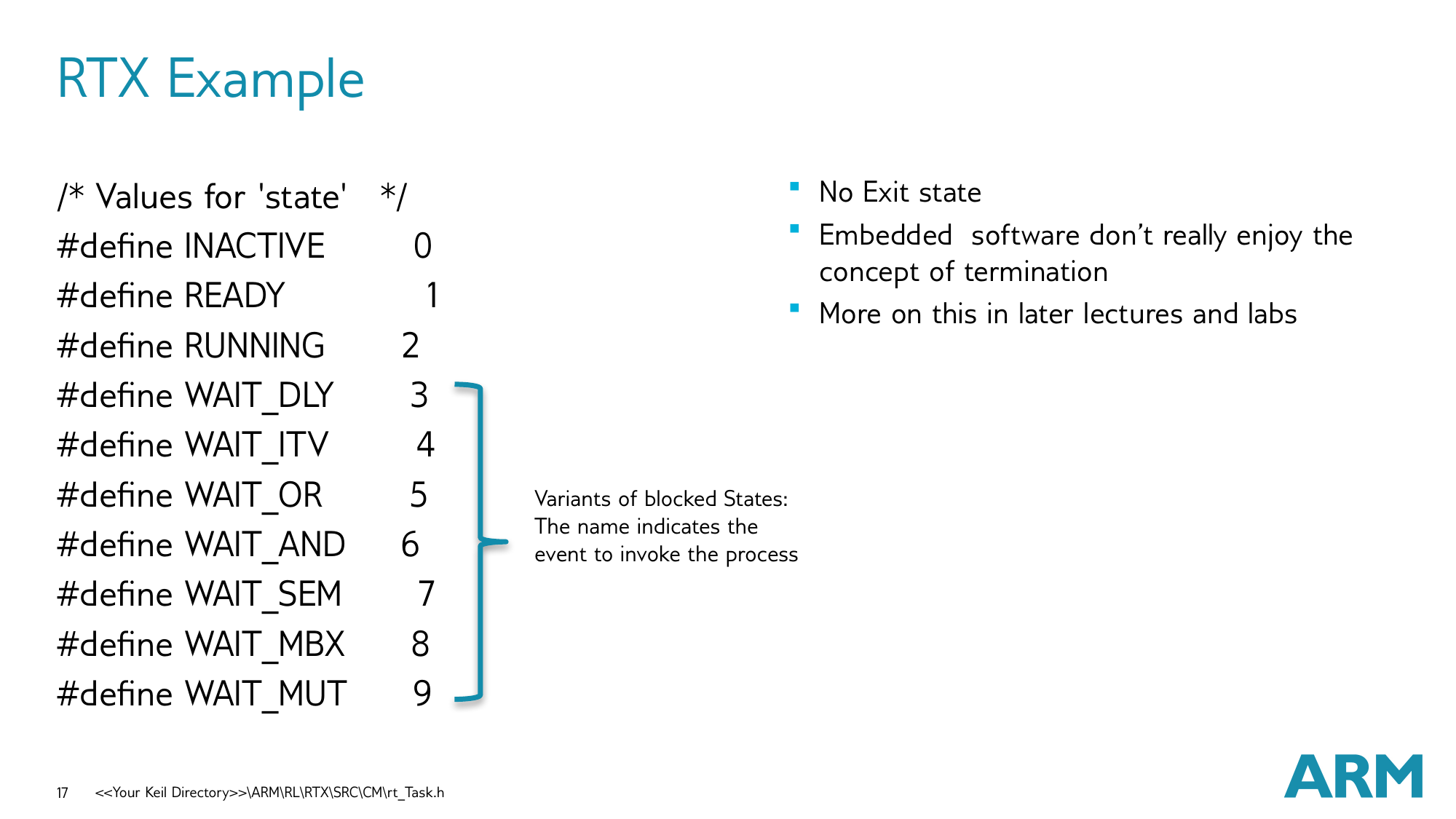

# RTX Example
/* Values for 'state'   */
#define INACTIVE        0
#define READY             1
#define RUNNING       2
#define WAIT_DLY       3
#define WAIT_ITV        4
#define WAIT_OR        5
#define WAIT_AND     6
#define WAIT_SEM       7
#define WAIT_MBX      8
#define WAIT_MUT      9
No Exit state
Embedded  software don’t really enjoy the concept of termination
More on this in later lectures and labs

Variants of blocked States:
The name indicates the event to invoke the process
<<Your Keil Directory>>\ARM\RL\RTX\SRC\CM\rt_Task.h